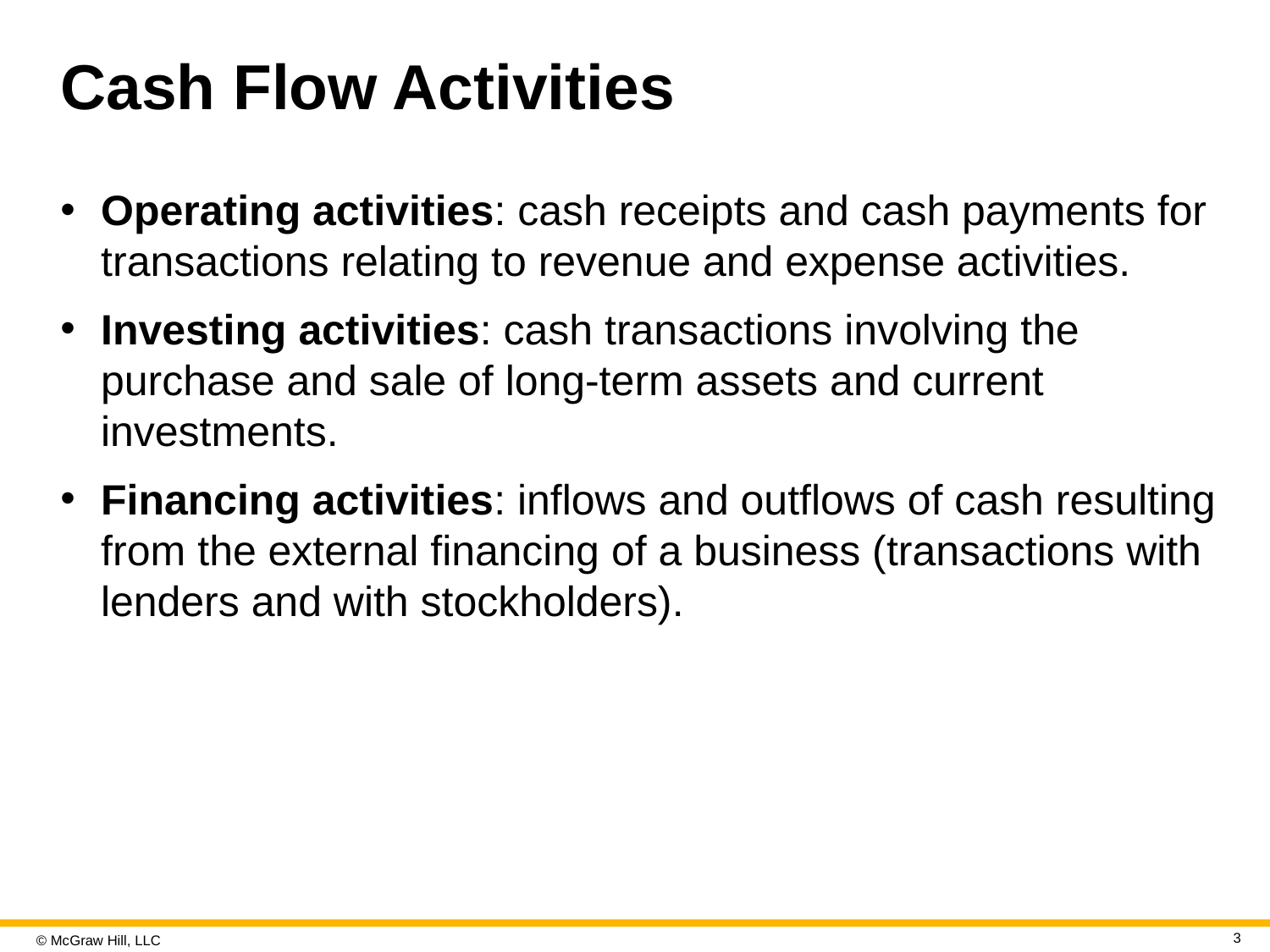

# Cash Flow Activities
Operating activities: cash receipts and cash payments for transactions relating to revenue and expense activities.
Investing activities: cash transactions involving the purchase and sale of long-term assets and current investments.
Financing activities: inflows and outflows of cash resulting from the external financing of a business (transactions with lenders and with stockholders).
3